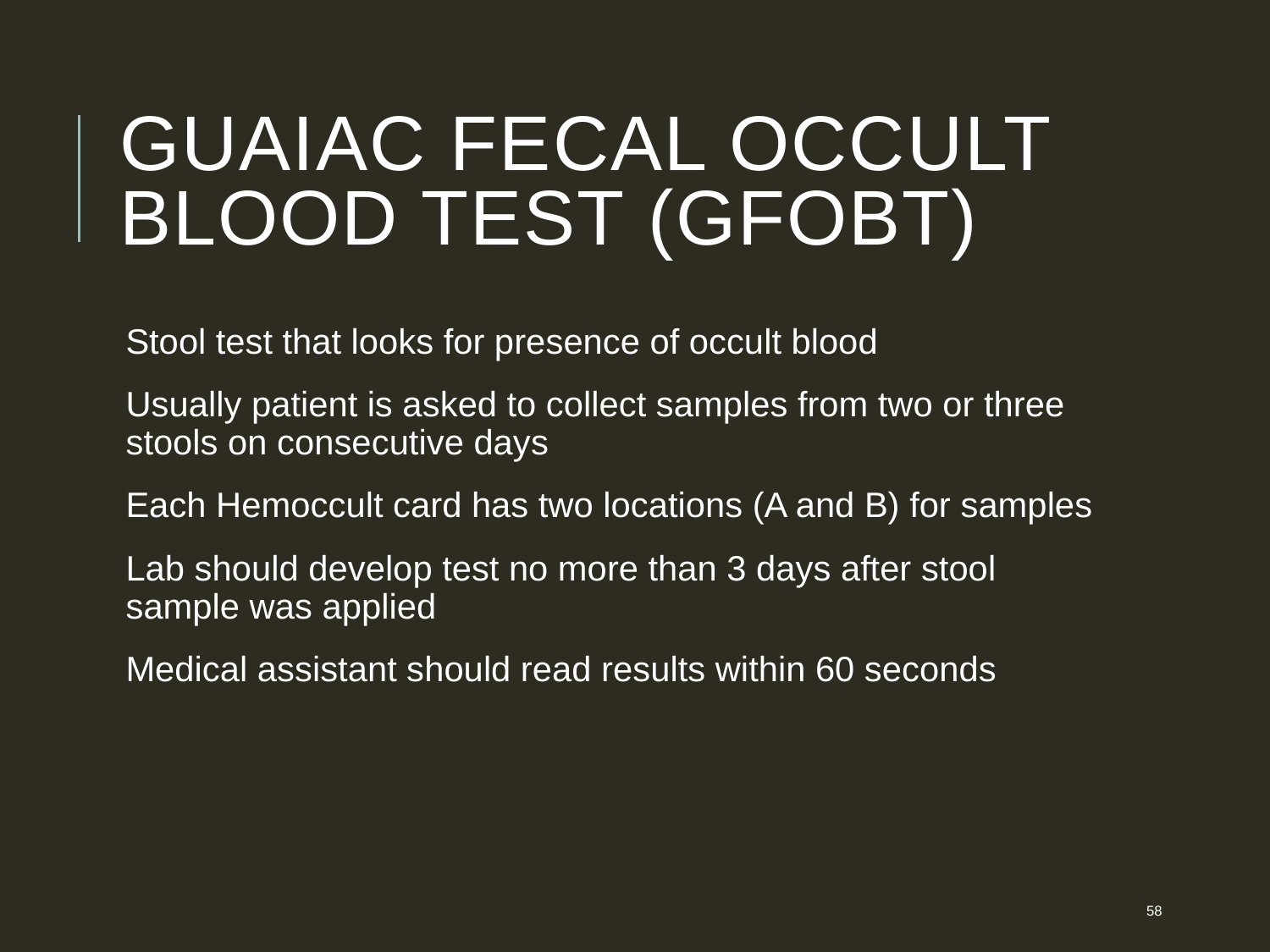

# Guaiac Fecal Occult Blood Test (gFOBT)
Stool test that looks for presence of occult blood
Usually patient is asked to collect samples from two or three stools on consecutive days
Each Hemoccult card has two locations (A and B) for samples
Lab should develop test no more than 3 days after stool sample was applied
Medical assistant should read results within 60 seconds
 58